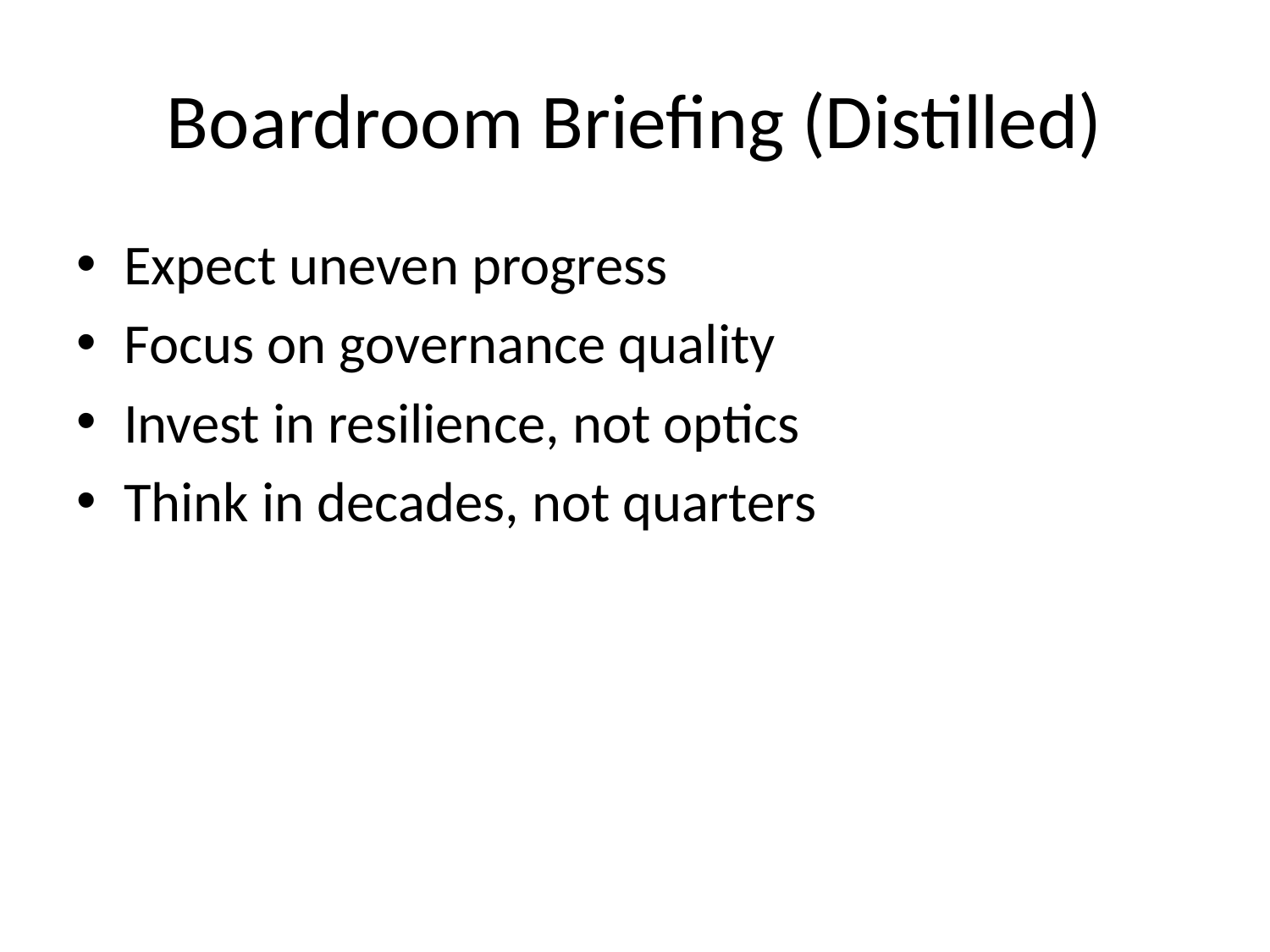

# Boardroom Briefing (Distilled)
Expect uneven progress
Focus on governance quality
Invest in resilience, not optics
Think in decades, not quarters